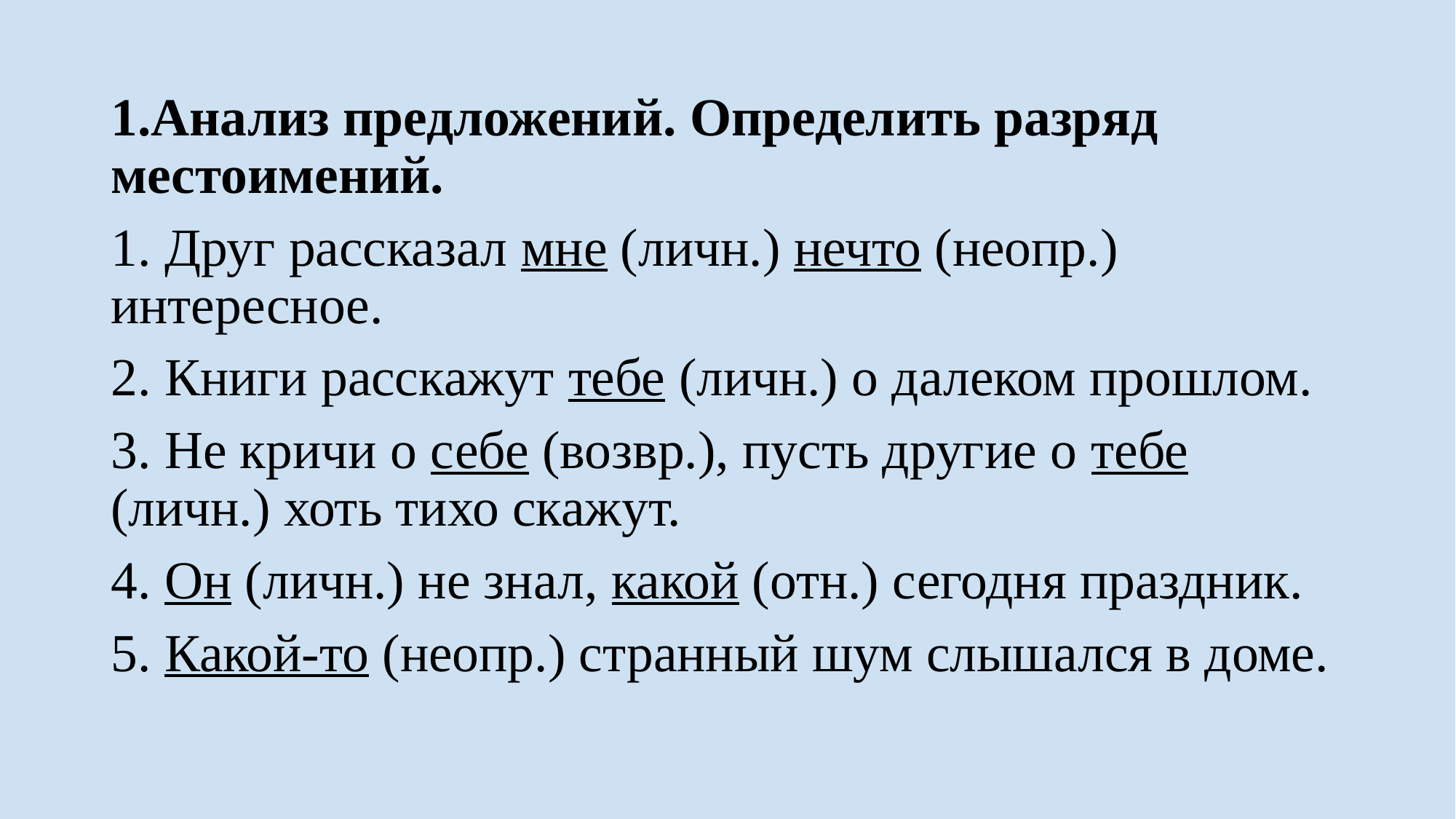

1.Анализ предложений. Определить разряд местоимений.
1. Друг рассказал мне (личн.) нечто (неопр.) интересное.
2. Книги расскажут тебе (личн.) о далеком прошлом.
3. Не кричи о себе (возвр.), пусть другие о тебе (личн.) хоть тихо скажут.
4. Он (личн.) не знал, какой (отн.) сегодня праздник.
5. Какой-то (неопр.) странный шум слышался в доме.